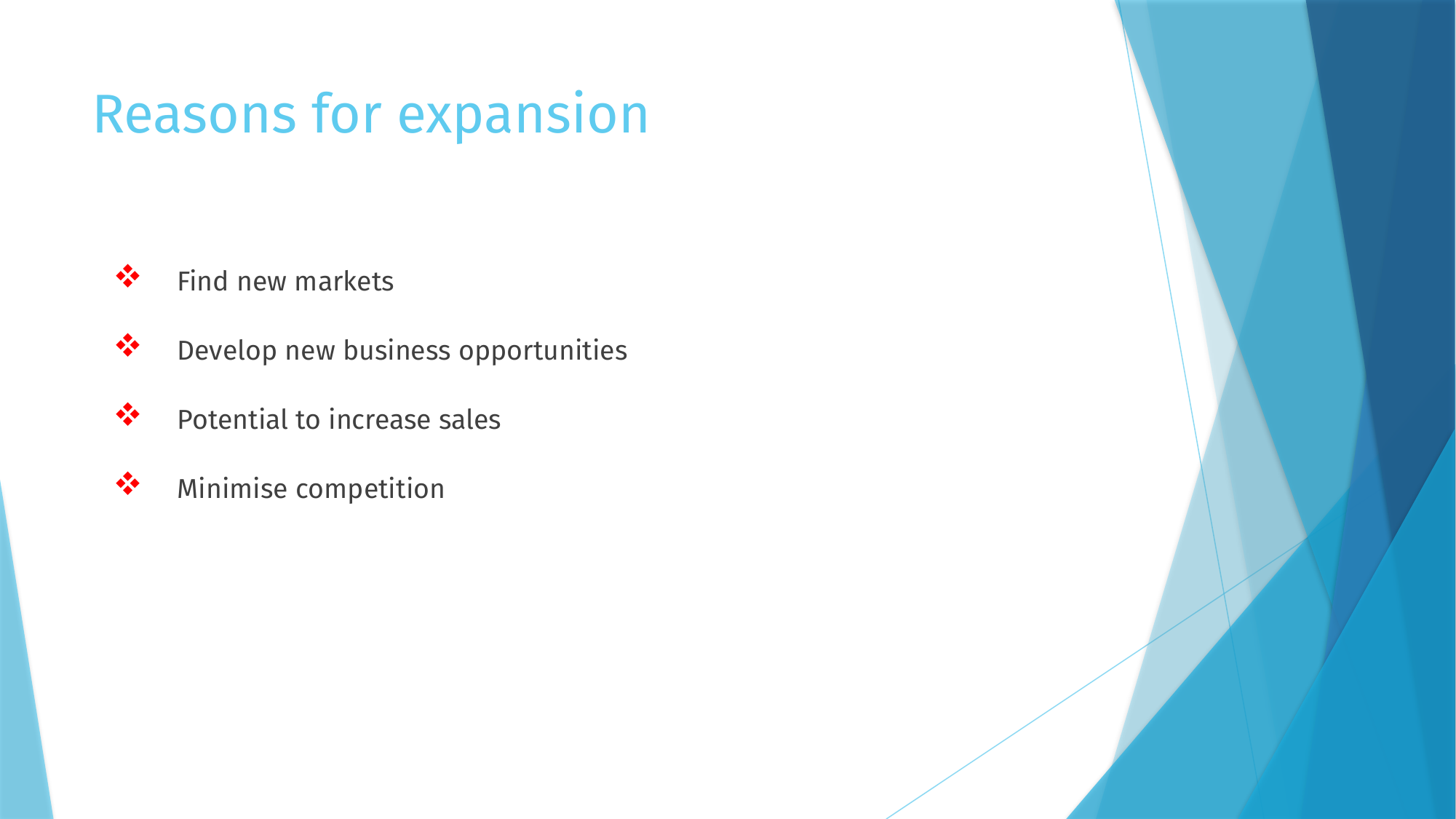

# Reasons for expansion
Find new markets
Develop new business opportunities
Potential to increase sales
Minimise competition